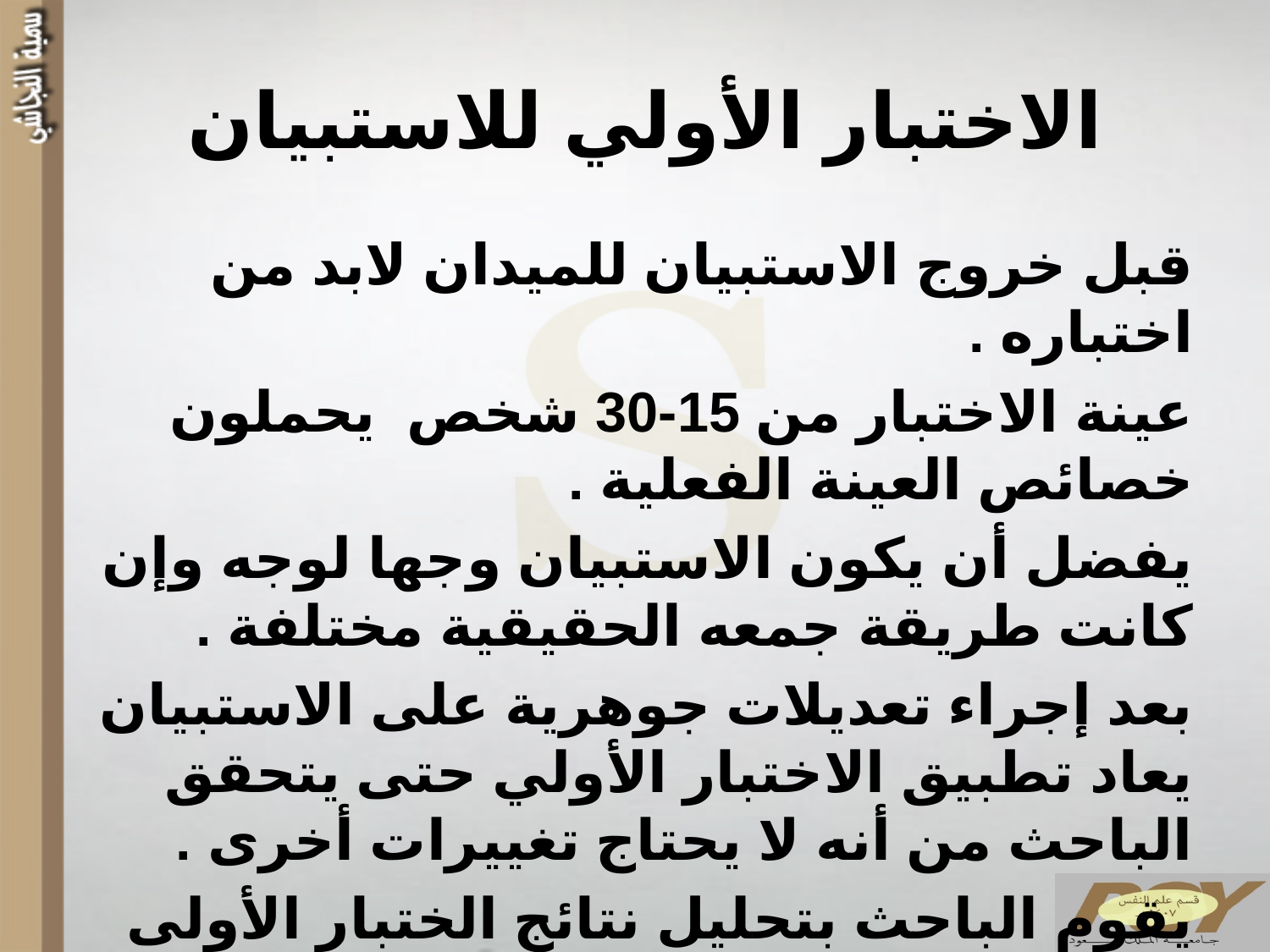

# الاختبار الأولي للاستبيان
قبل خروج الاستبيان للميدان لابد من اختباره .
عينة الاختبار من 15-30 شخص  يحملون خصائص العينة الفعلية .
يفضل أن يكون الاستبيان وجها لوجه وإن كانت طريقة جمعه الحقيقية مختلفة .
بعد إجراء تعديلات جوهرية على الاستبيان يعاد تطبيق الاختبار الأولي حتى يتحقق الباحث من أنه لا يحتاج تغييرات أخرى .
يقوم الباحث بتحليل نتائج الختبار الأولى كي يتعرف على طبيعة الإحصاءات المطلوبة .